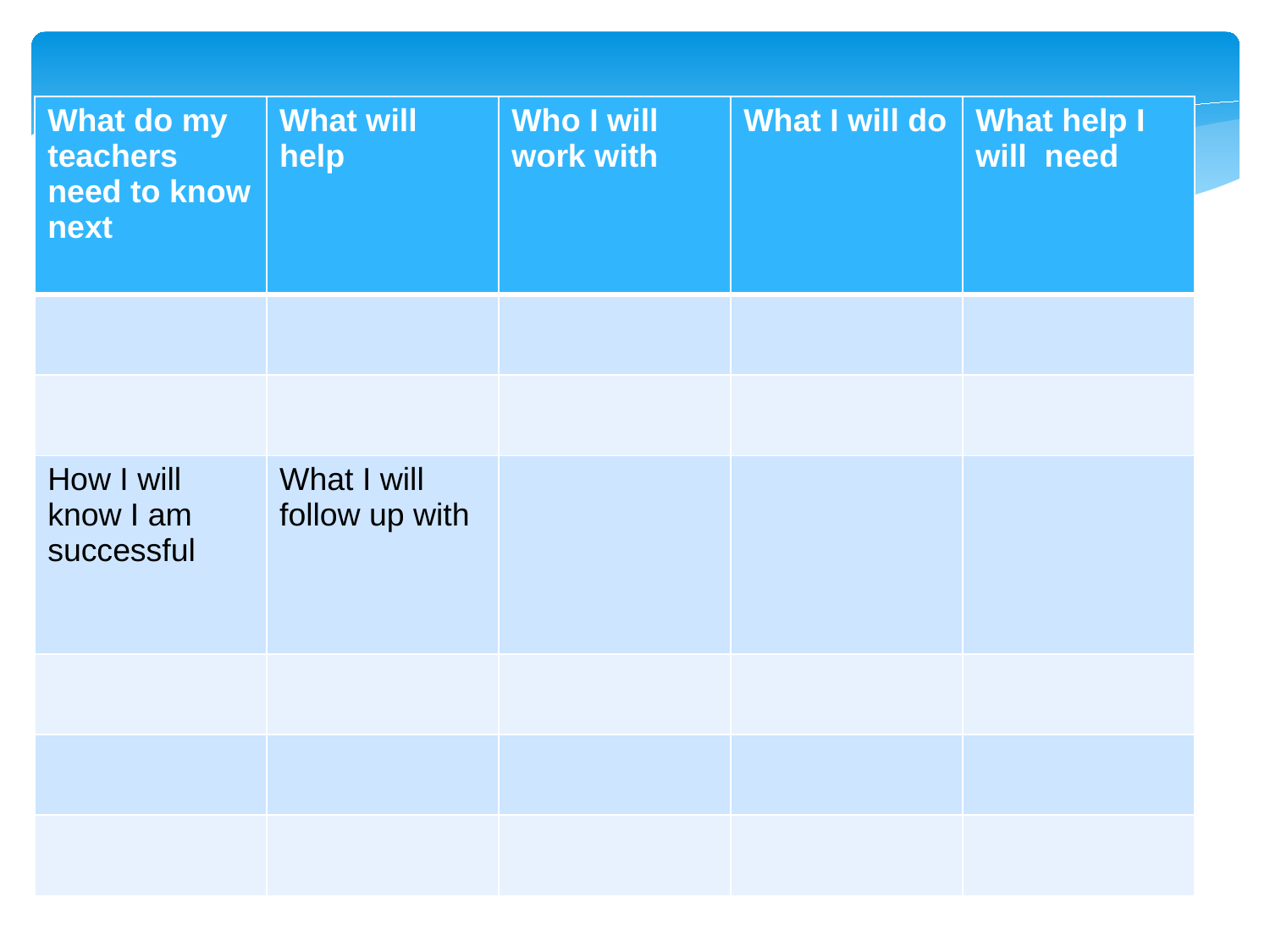

| What do my teachers need to know next | What will help | Who I will work with | What I will do | What help I will need |
| --- | --- | --- | --- | --- |
|  |  |  |  |  |
|  |  |  |  |  |
| How I will know I am successful | What I will follow up with |  |  |  |
|  |  |  |  |  |
|  |  |  |  |  |
|  |  |  |  |  |